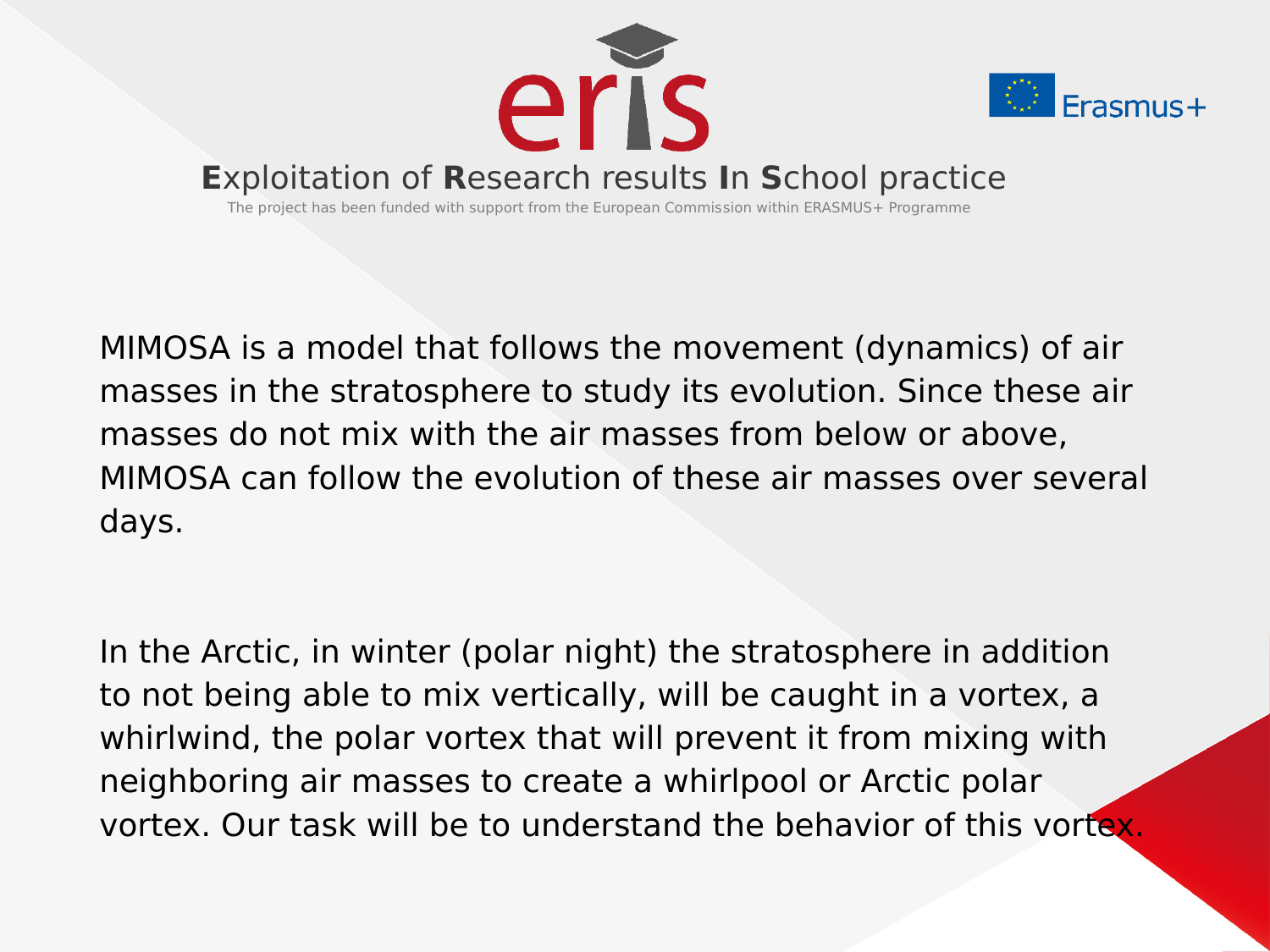

# MIMOSA is a model that follows the movement (dynamics) of air masses in the stratosphere to study its evolution. Since these air masses do not mix with the air masses from below or above, MIMOSA can follow the evolution of these air masses over several days. In the Arctic, in winter (polar night) the stratosphere in addition to not being able to mix vertically, will be caught in a vortex, a whirlwind, the polar vortex that will prevent it from mixing with neighboring air masses to create a whirlpool or Arctic polar vortex. Our task will be to understand the behavior of this vortex.